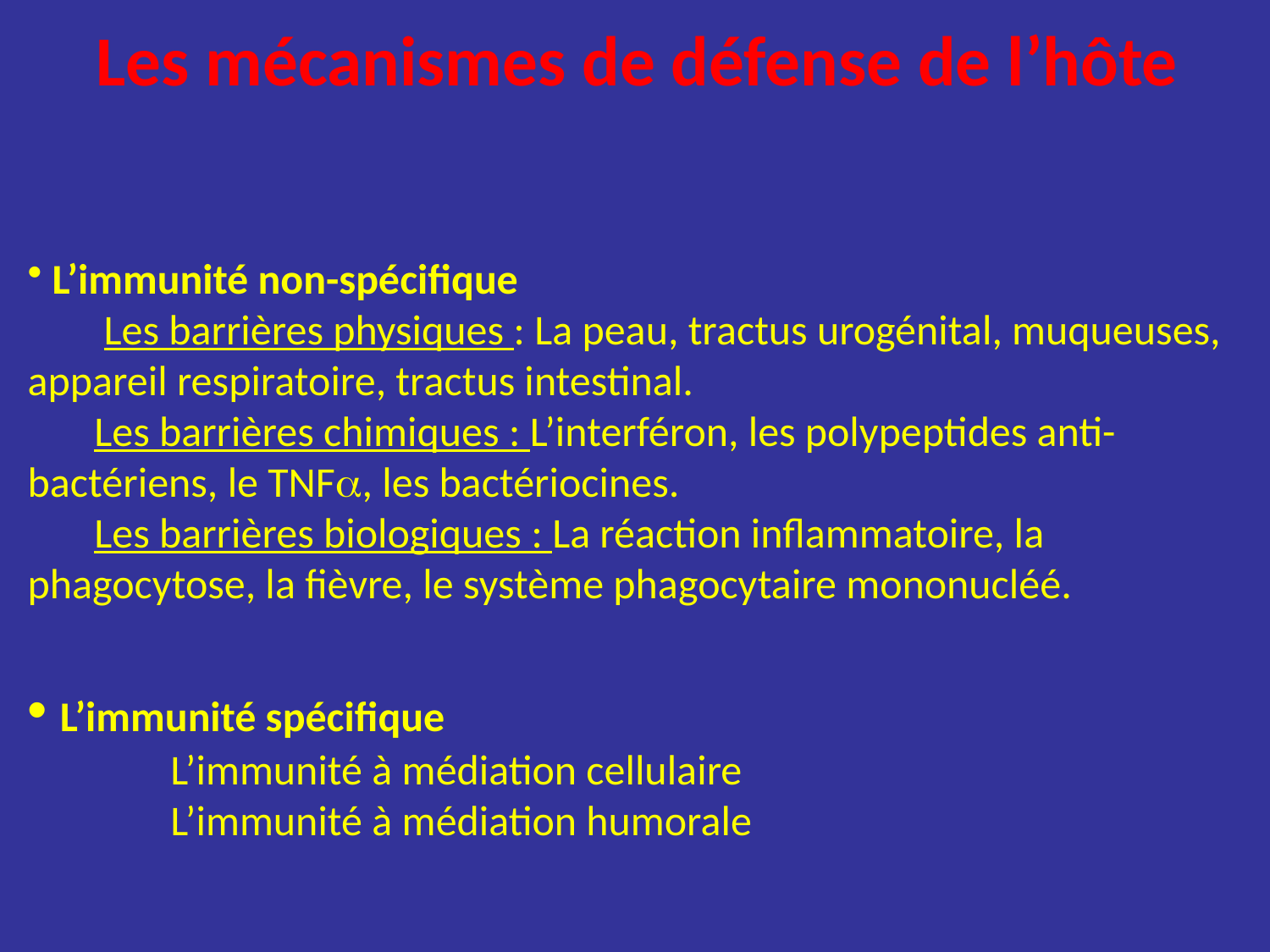

Les mécanismes de défense de l’hôte

 L’immunité non-spécifique
        Les barrières physiques : La peau, tractus urogénital, muqueuses, appareil respiratoire, tractus intestinal.
       Les barrières chimiques : L’interféron, les polypeptides anti-bactériens, le TNFα, les bactériocines.
       Les barrières biologiques : La réaction inflammatoire, la phagocytose, la fièvre, le système phagocytaire mononucléé.

 L’immunité spécifique
               L’immunité à médiation cellulaire
               L’immunité à médiation humorale